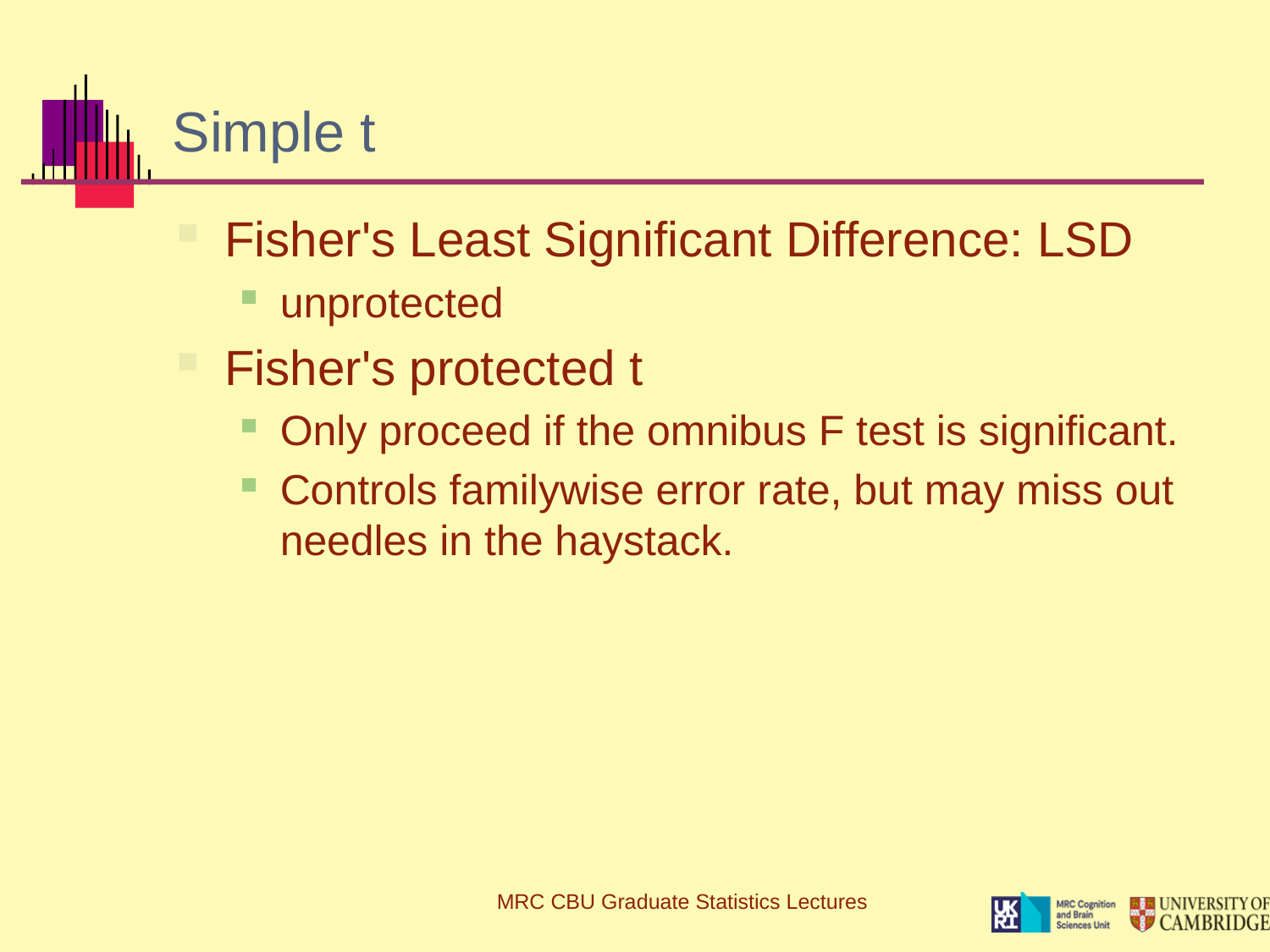

# Simple t
Fisher's Least Significant Difference: LSD
unprotected
Fisher's protected t
Only proceed if the omnibus F test is significant.
Controls familywise error rate, but may miss out needles in the haystack.

MRC CBU Graduate Statistics Lectures